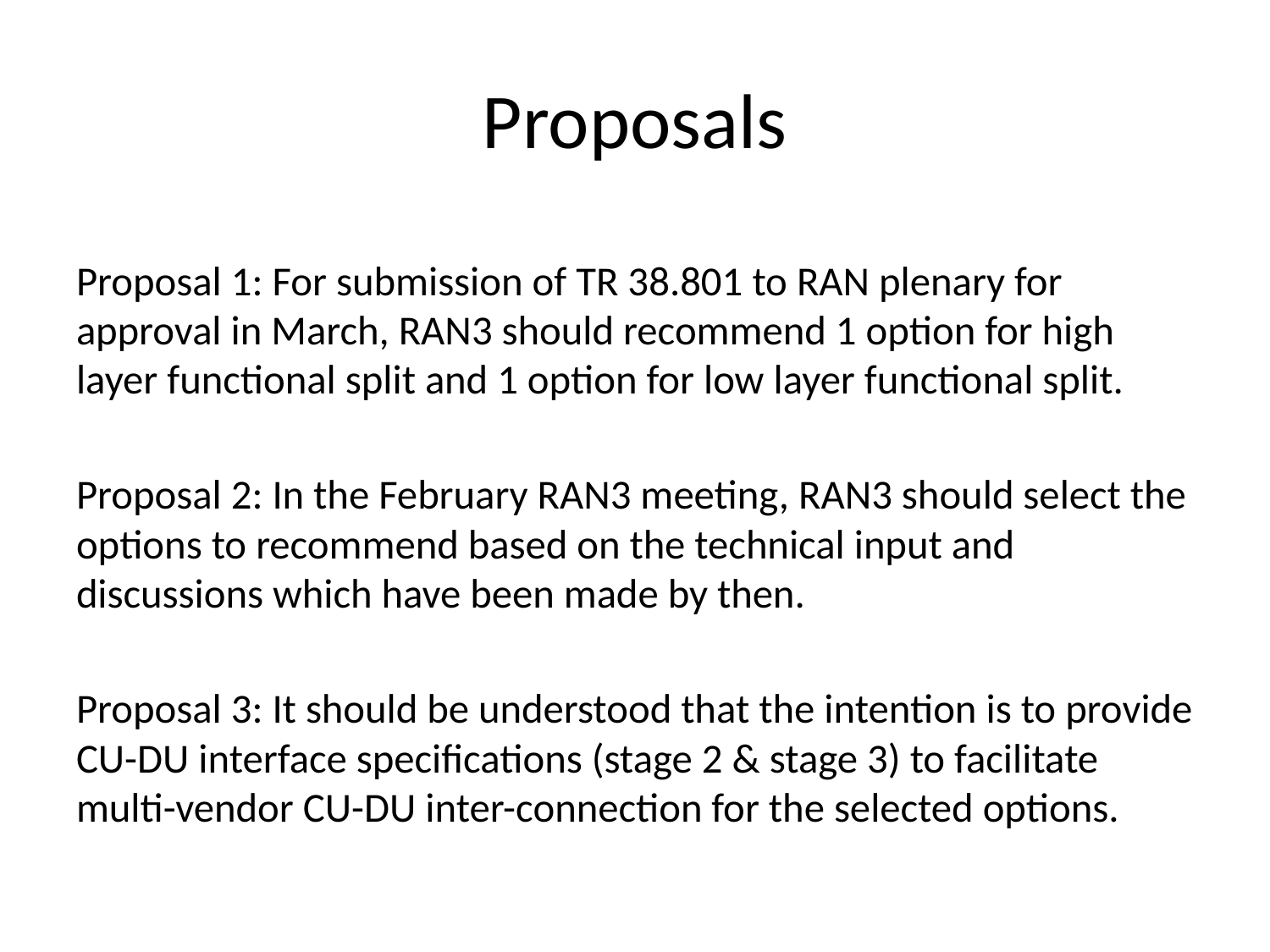

# Proposals

Proposal 1: For submission of TR 38.801 to RAN plenary for approval in March, RAN3 should recommend 1 option for high layer functional split and 1 option for low layer functional split.

Proposal 2: In the February RAN3 meeting, RAN3 should select the options to recommend based on the technical input and discussions which have been made by then.

Proposal 3: It should be understood that the intention is to provide CU-DU interface specifications (stage 2 & stage 3) to facilitate multi-vendor CU-DU inter-connection for the selected options.